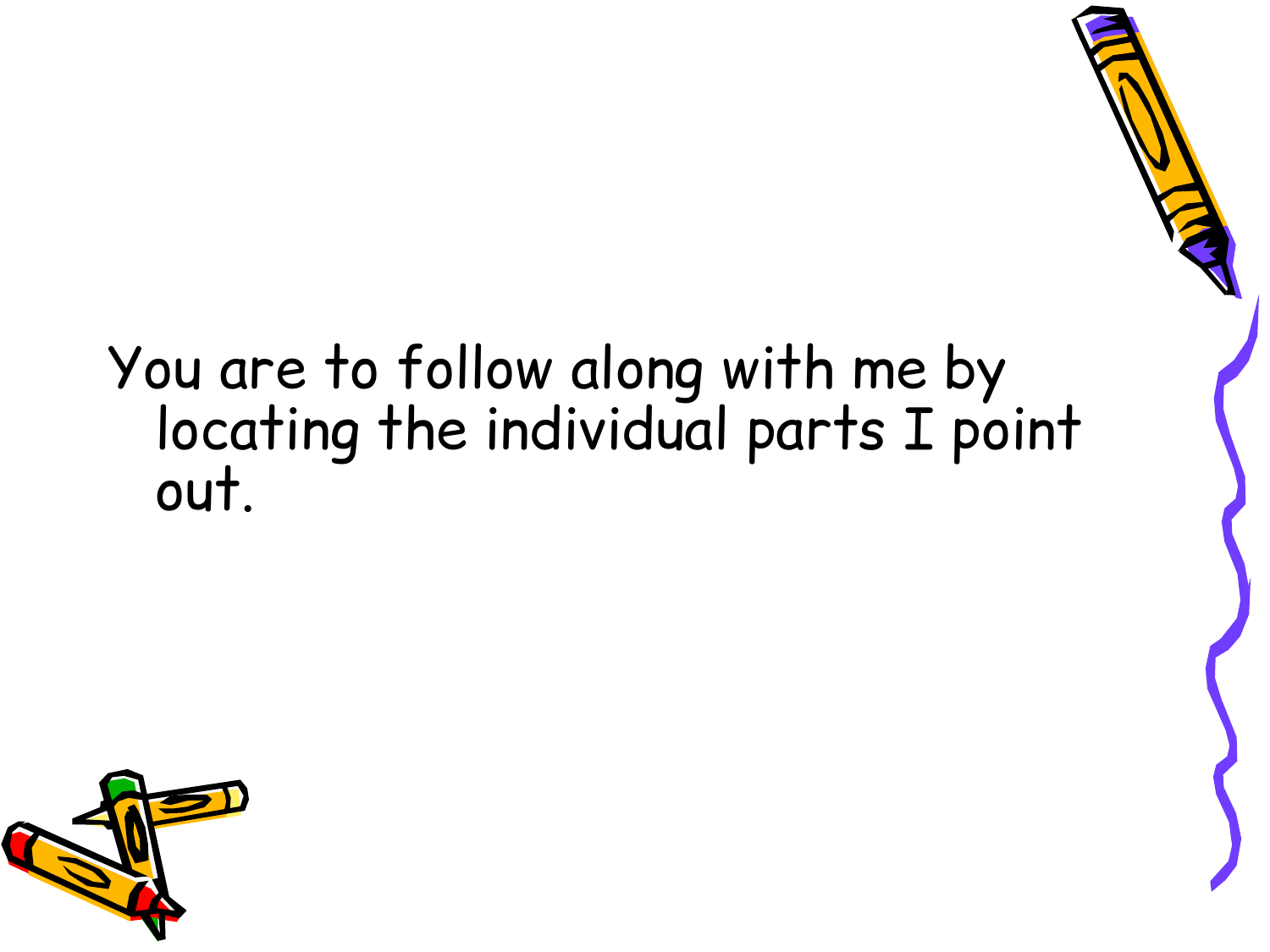

You are to follow along with me by locating the individual parts I point out.